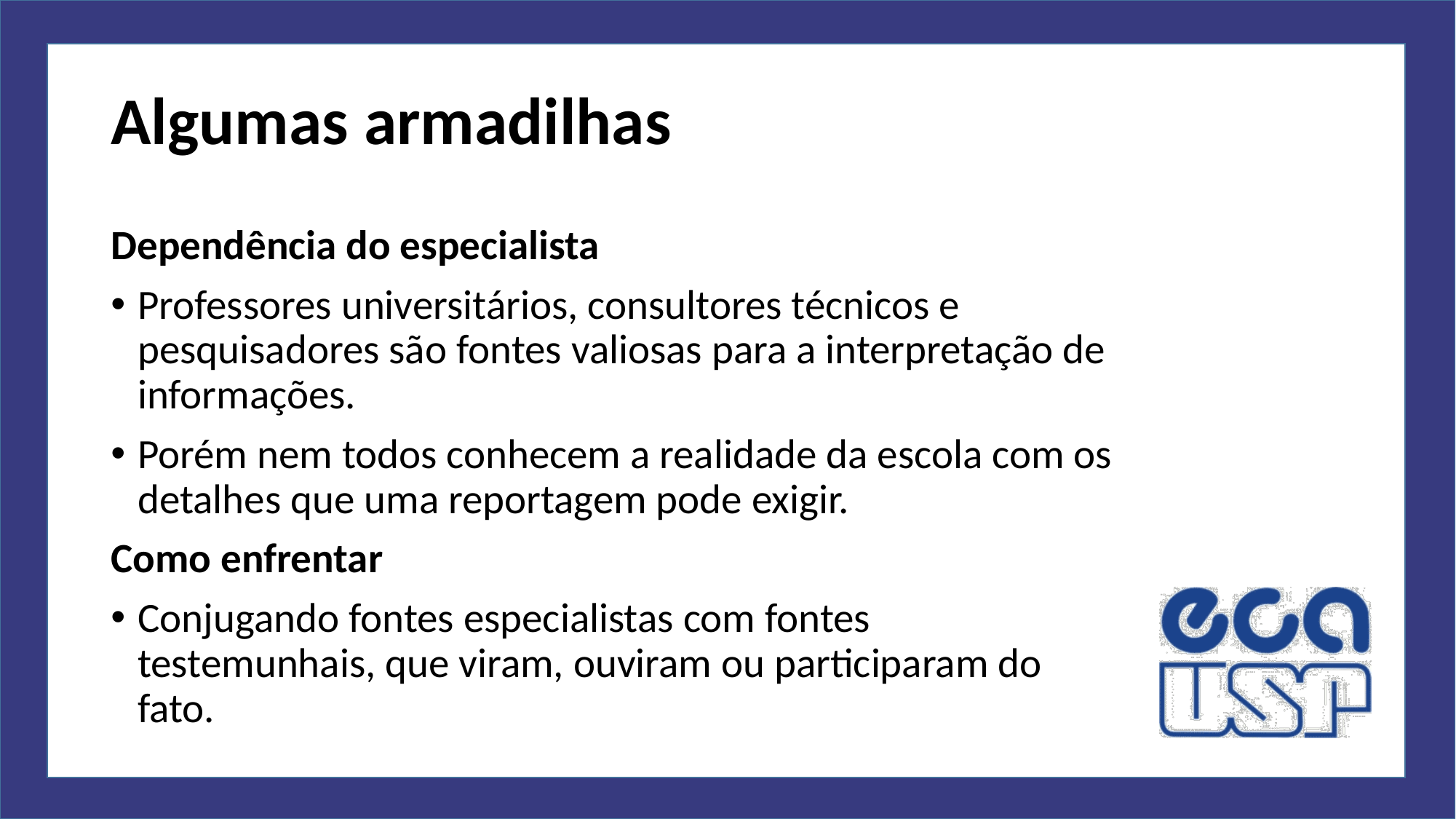

# Algumas armadilhas
Dependência do especialista
Professores universitários, consultores técnicos e pesquisadores são fontes valiosas para a interpretação de informações.
Porém nem todos conhecem a realidade da escola com os detalhes que uma reportagem pode exigir.
Como enfrentar
Conjugando fontes especialistas com fontes testemunhais, que viram, ouviram ou participaram do fato.